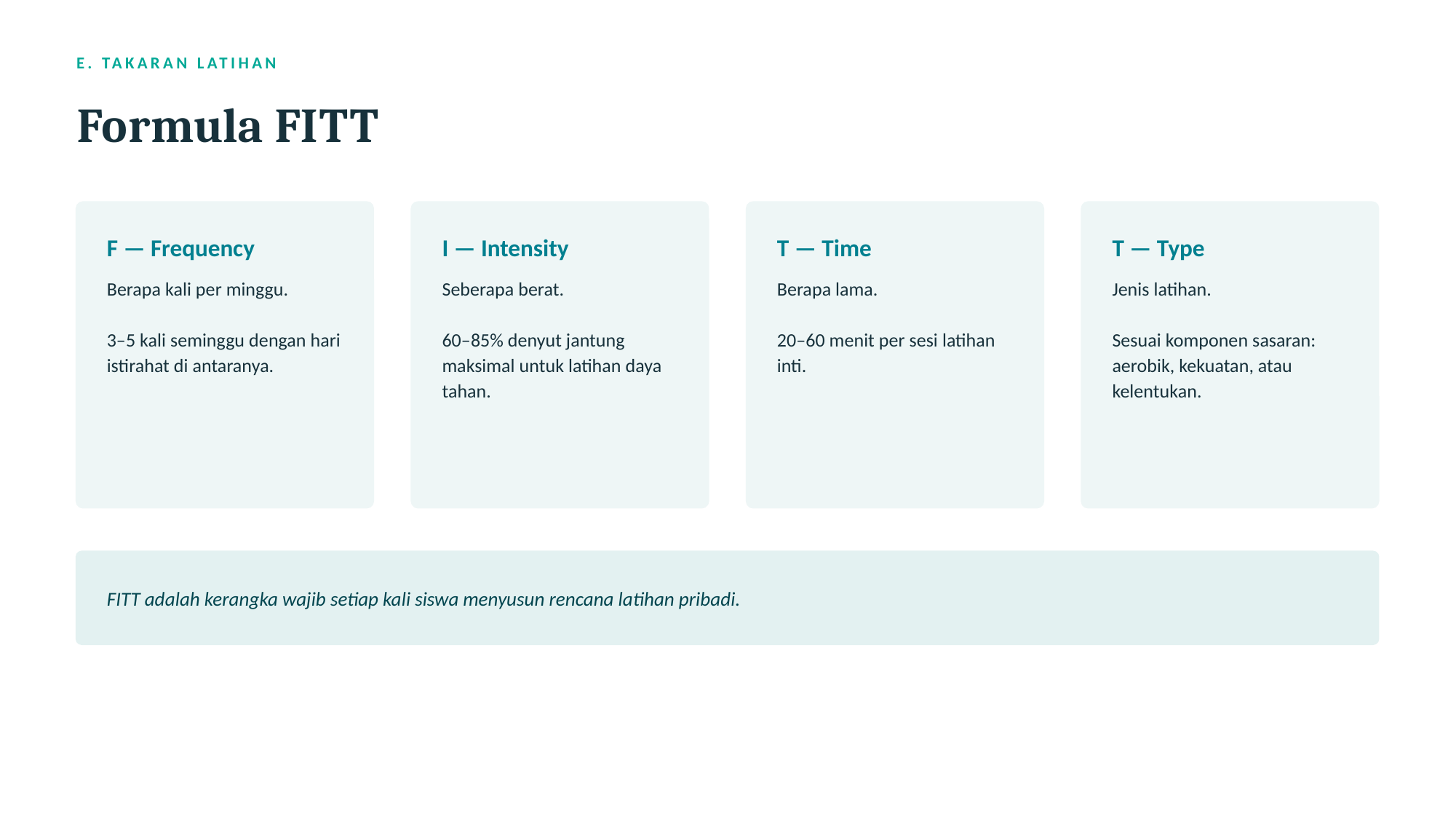

E. TAKARAN LATIHAN
Formula FITT

F — Frequency
I — Intensity
T — Time
T — Type
Berapa kali per minggu.

3–5 kali seminggu dengan hari istirahat di antaranya.
Seberapa berat.

60–85% denyut jantung maksimal untuk latihan daya tahan.
Berapa lama.

20–60 menit per sesi latihan inti.
Jenis latihan.

Sesuai komponen sasaran: aerobik, kekuatan, atau kelentukan.

FITT adalah kerangka wajib setiap kali siswa menyusun rencana latihan pribadi.